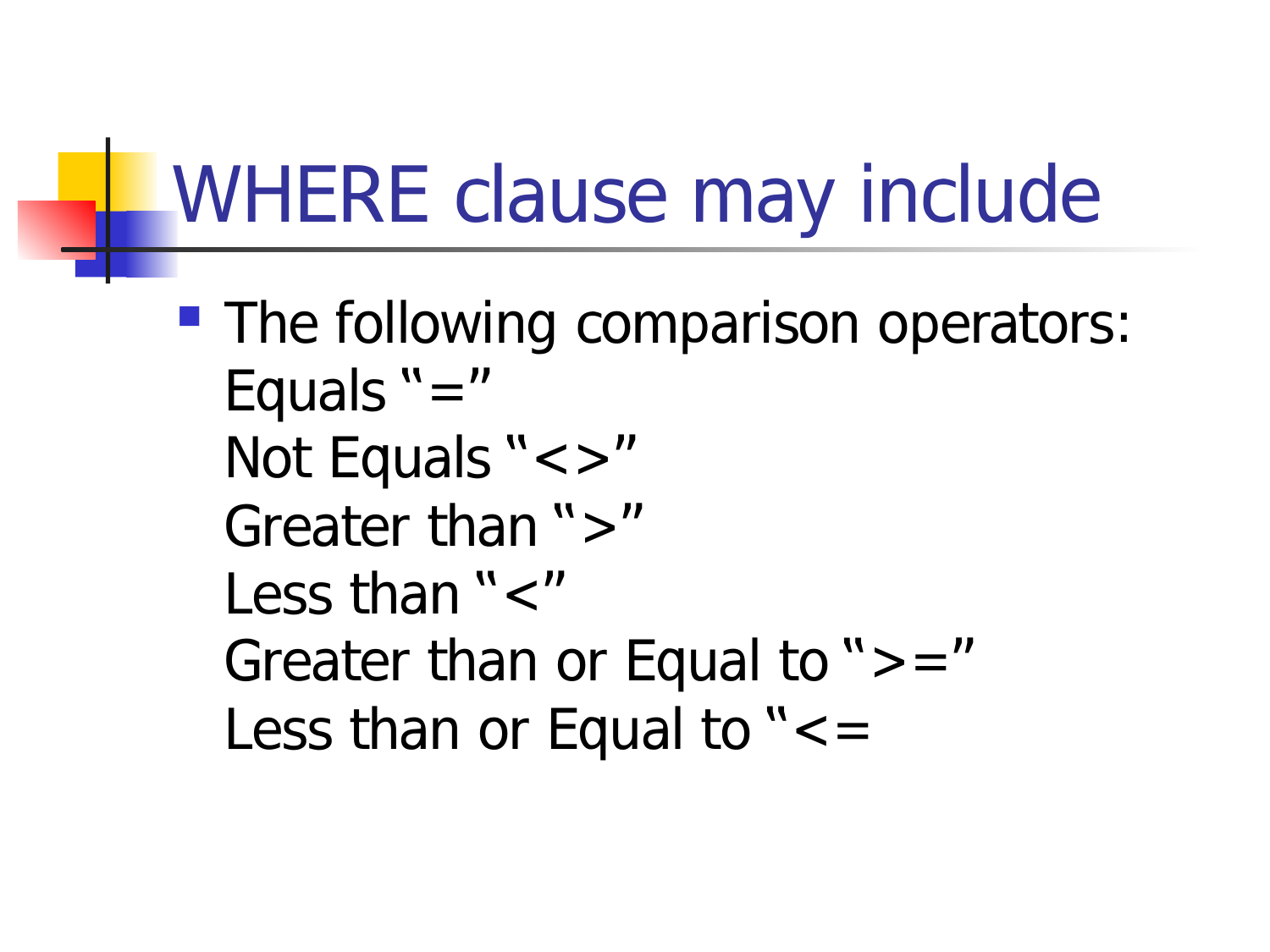

# WHERE clause may include
The following comparison operators:
Equals “=”
Not Equals “<>”
Greater than “>”
Less than “<”
Greater than or Equal to “>=”
Less than or Equal to “<=